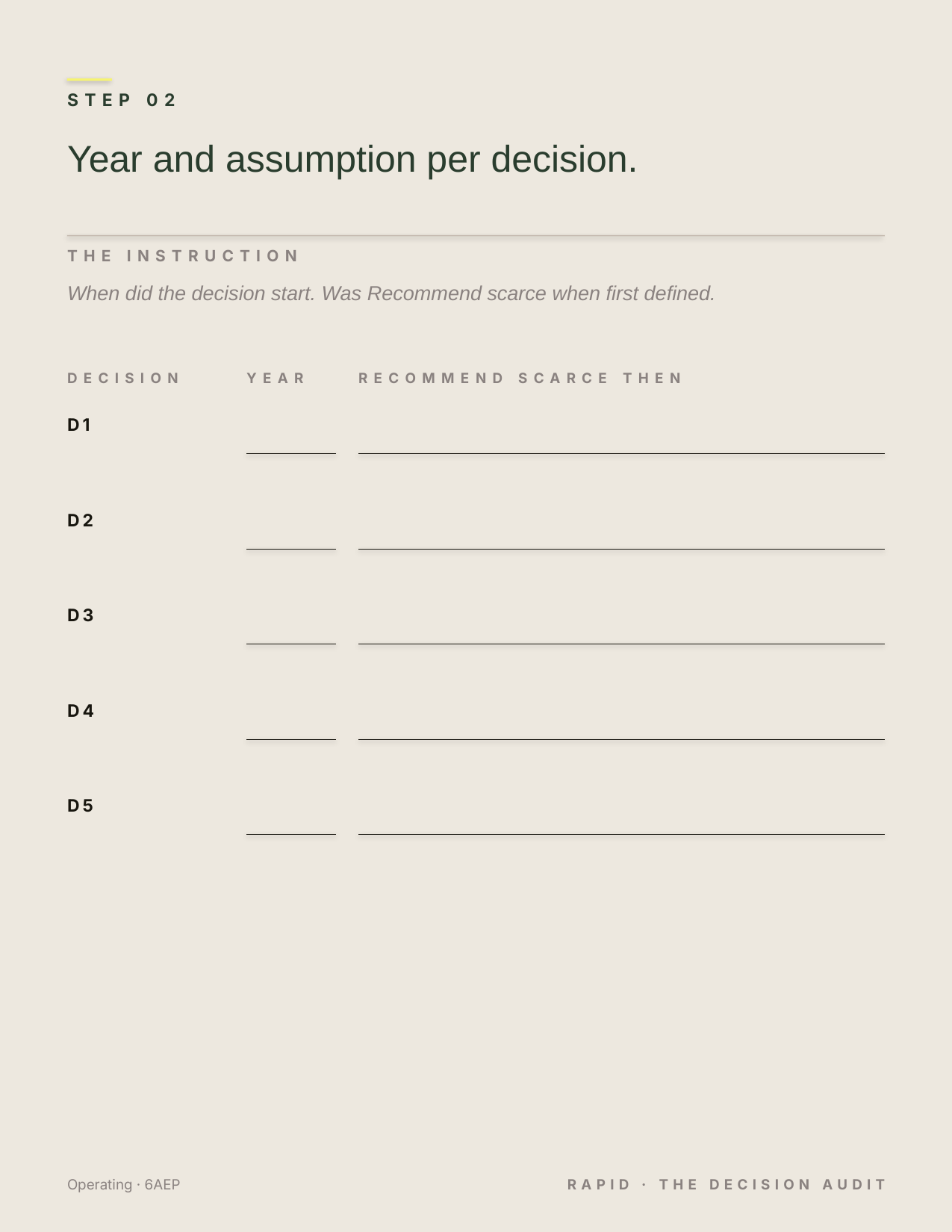

STEP 02
Year and assumption per decision.

THE INSTRUCTION
When did the decision start. Was Recommend scarce when first defined.
DECISION
YEAR
RECOMMEND SCARCE THEN
D1
D2
D3
D4
D5
Operating · 6AEP
RAPID · THE DECISION AUDIT